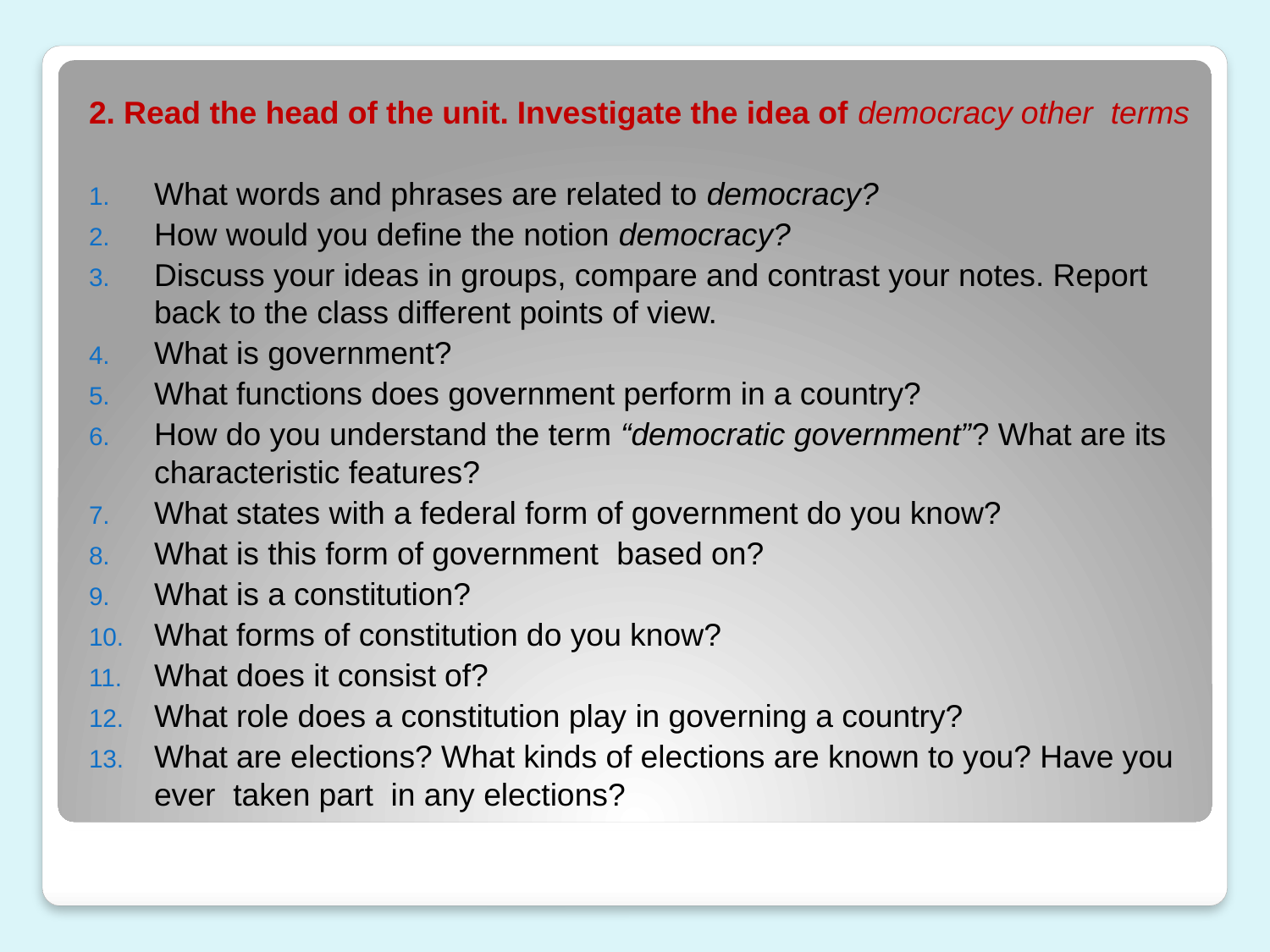

#
2. Read the head of the unit. Investigate the idea of democracy other  terms

What words and phrases are related to democracy?
How would you define the notion democracy?
Discuss your ideas in groups, compare and contrast your notes. Report back to the class different points of view.
What is government?
What functions does government perform in a country?
How do you understand the term “democratic government”? What are its characteristic features?
What states with a federal form of government do you know?
What is this form of government  based on?
What is a constitution?
What forms of constitution do you know?
What does it consist of?
What role does a constitution play in governing a country?
What are elections? What kinds of elections are known to you? Have you ever  taken part  in any elections?